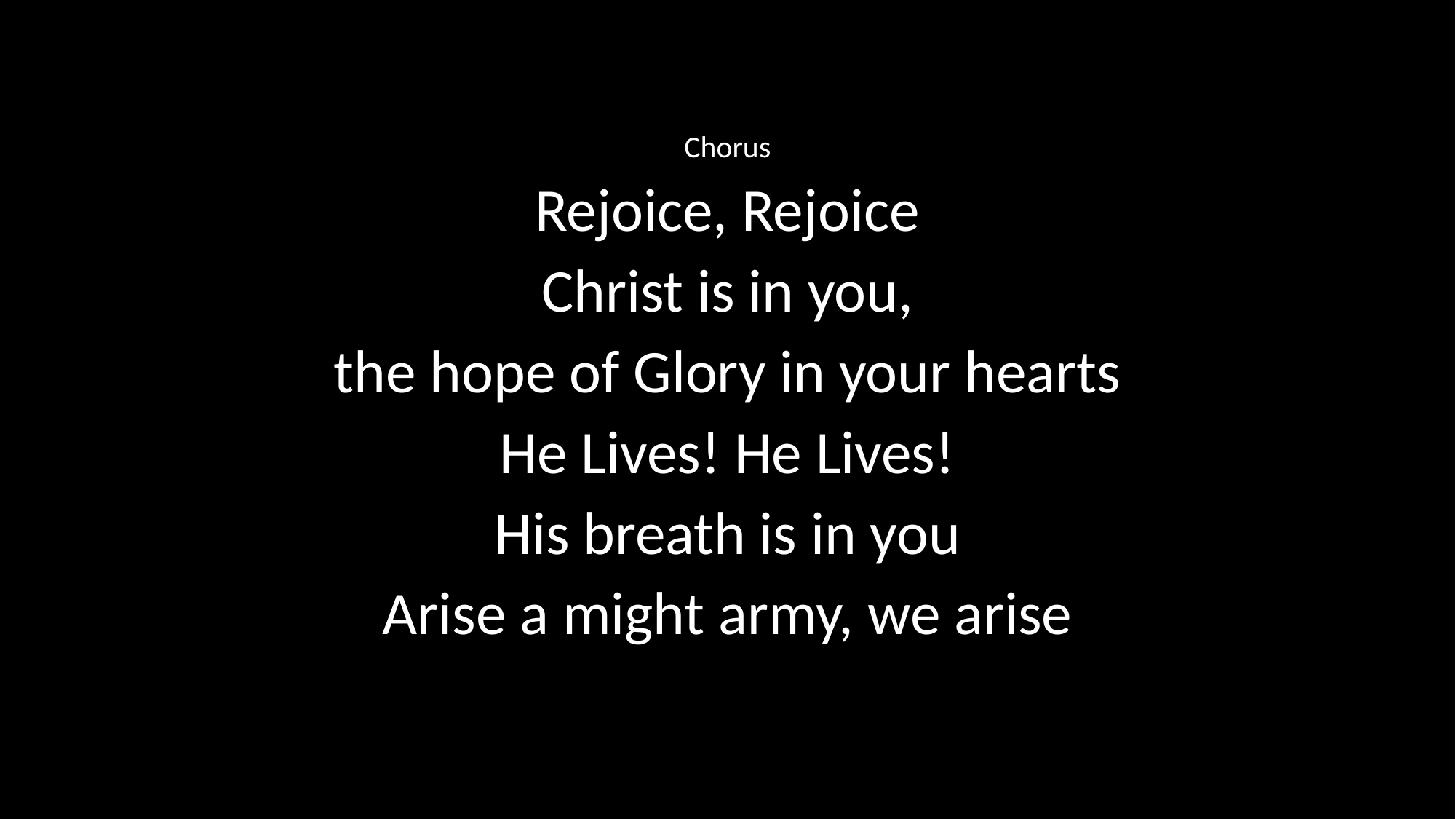

Chorus
Rejoice, Rejoice
Christ is in you,
the hope of Glory in your hearts
He Lives! He Lives!
His breath is in you
Arise a might army, we arise